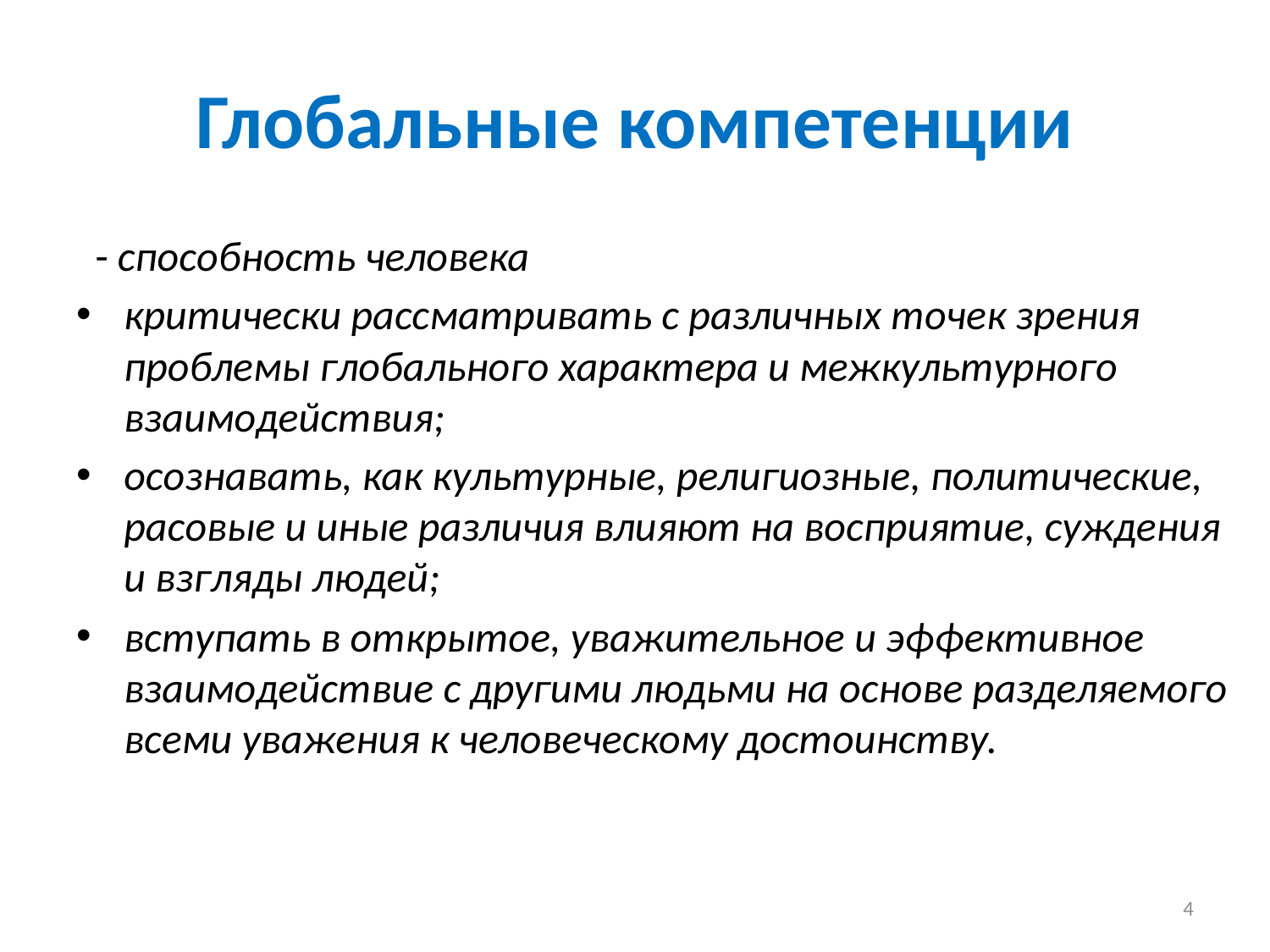

# Глобальные компетенции
  - способность человека
критически рассматривать с различных точек зрения проблемы глобального характера и межкультурного взаимодействия;
осознавать, как культурные, религиозные, политические, расовые и иные различия влияют на восприятие, суждения и взгляды людей;
вступать в открытое, уважительное и эффективное взаимодействие с другими людьми на основе разделяемого всеми уважения к человеческому достоинству.
4